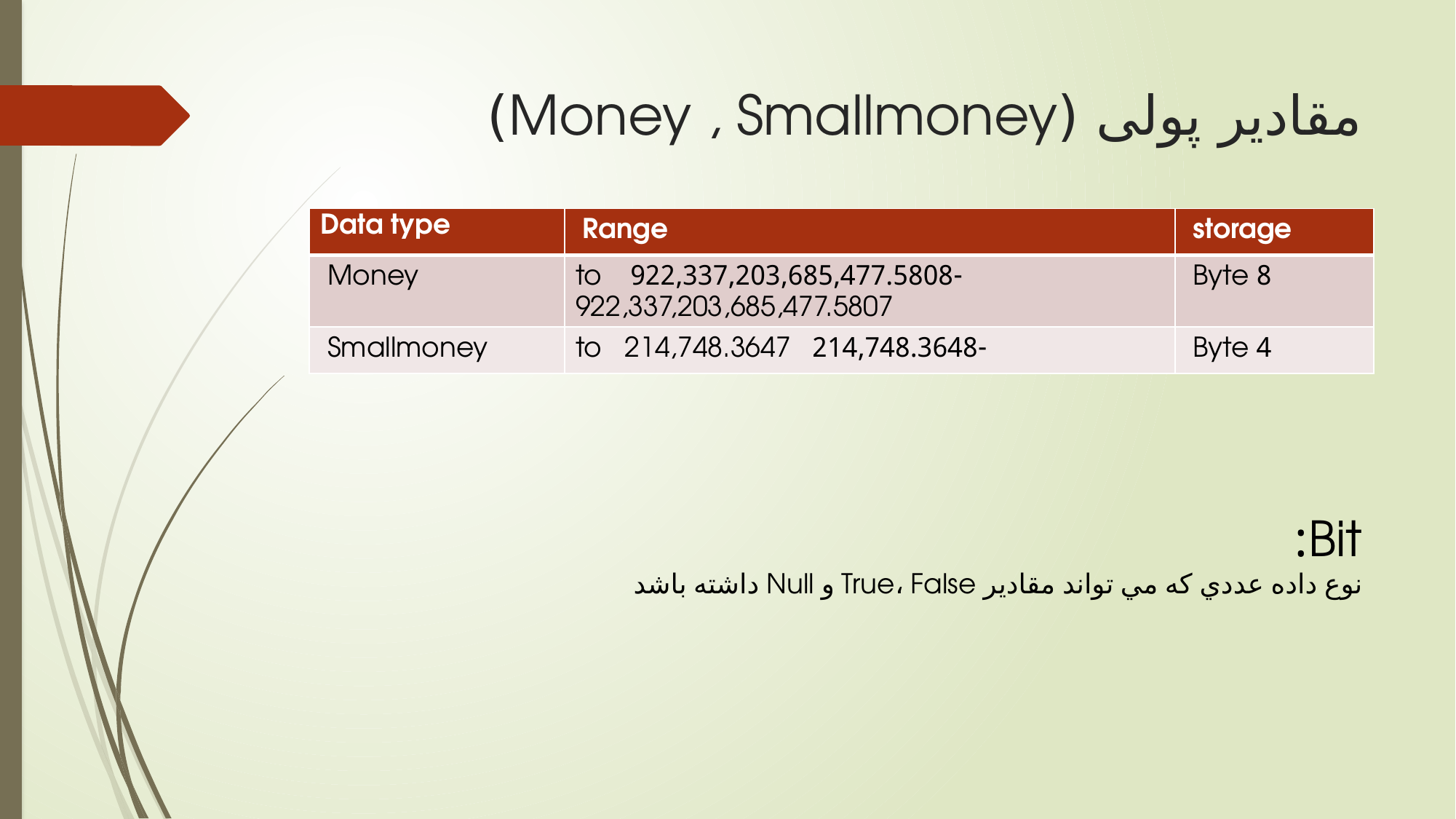

# مقادیر پولی (Money , Smallmoney)‍
| Data type | Range | storage |
| --- | --- | --- |
| Money | -922,337,203,685,477.5808 to 922,337,203,685,477.5807 | 8 Byte |
| Smallmoney | -214,748.3648 to 214,748.3647 | 4 Byte |
Bit:
	ﻧﻮع داده ﻋﺪدي ﻛﻪ ﻣﻲ ﺗﻮاﻧﺪ ﻣﻘﺎدﻳﺮ True، False و Null داشته باشد